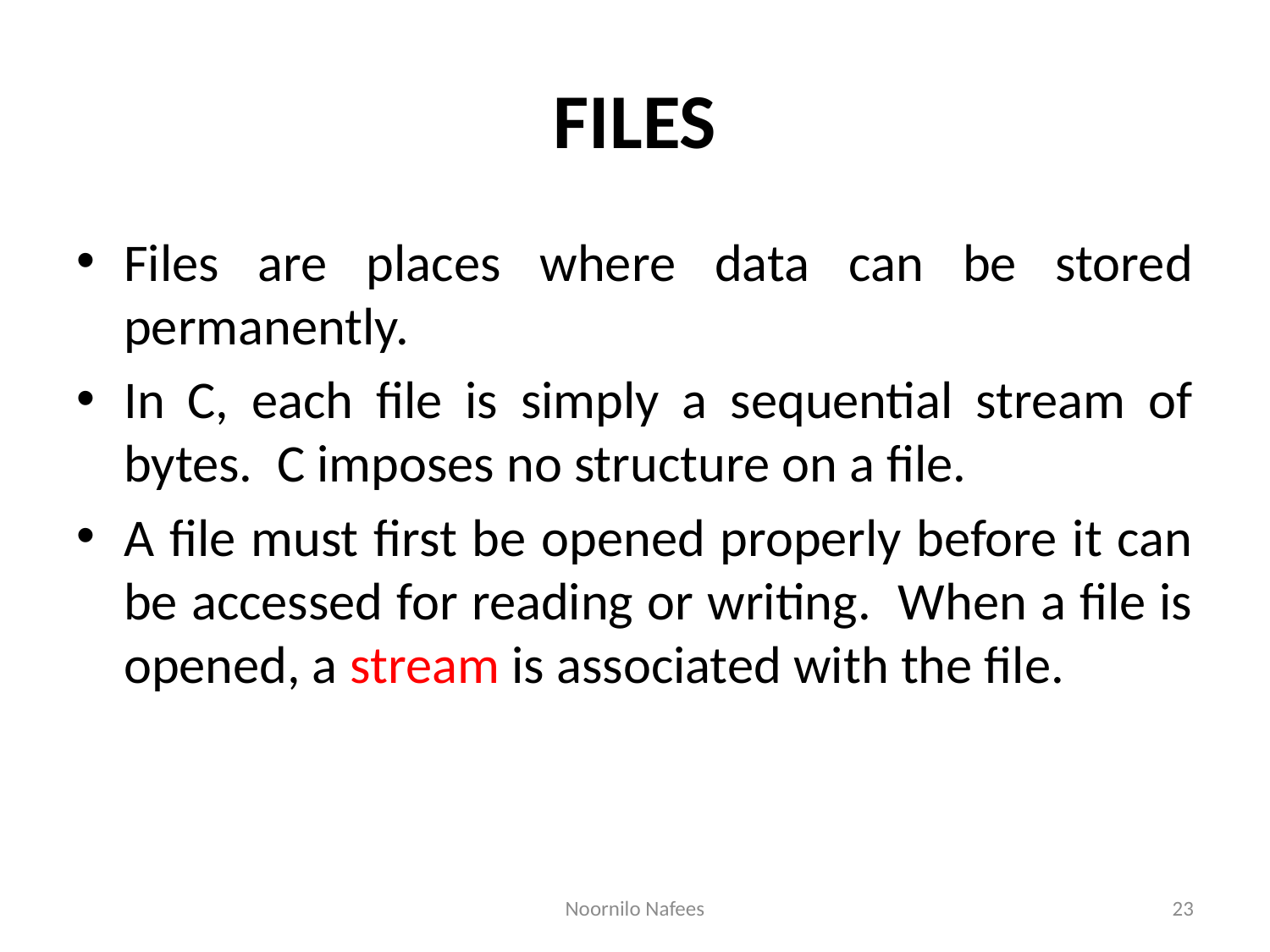

# FILES
Files are places where data can be stored permanently.
In C, each file is simply a sequential stream of bytes.  C imposes no structure on a file.
A file must first be opened properly before it can be accessed for reading or writing.  When a file is opened, a stream is associated with the file.

Noornilo Nafees
23